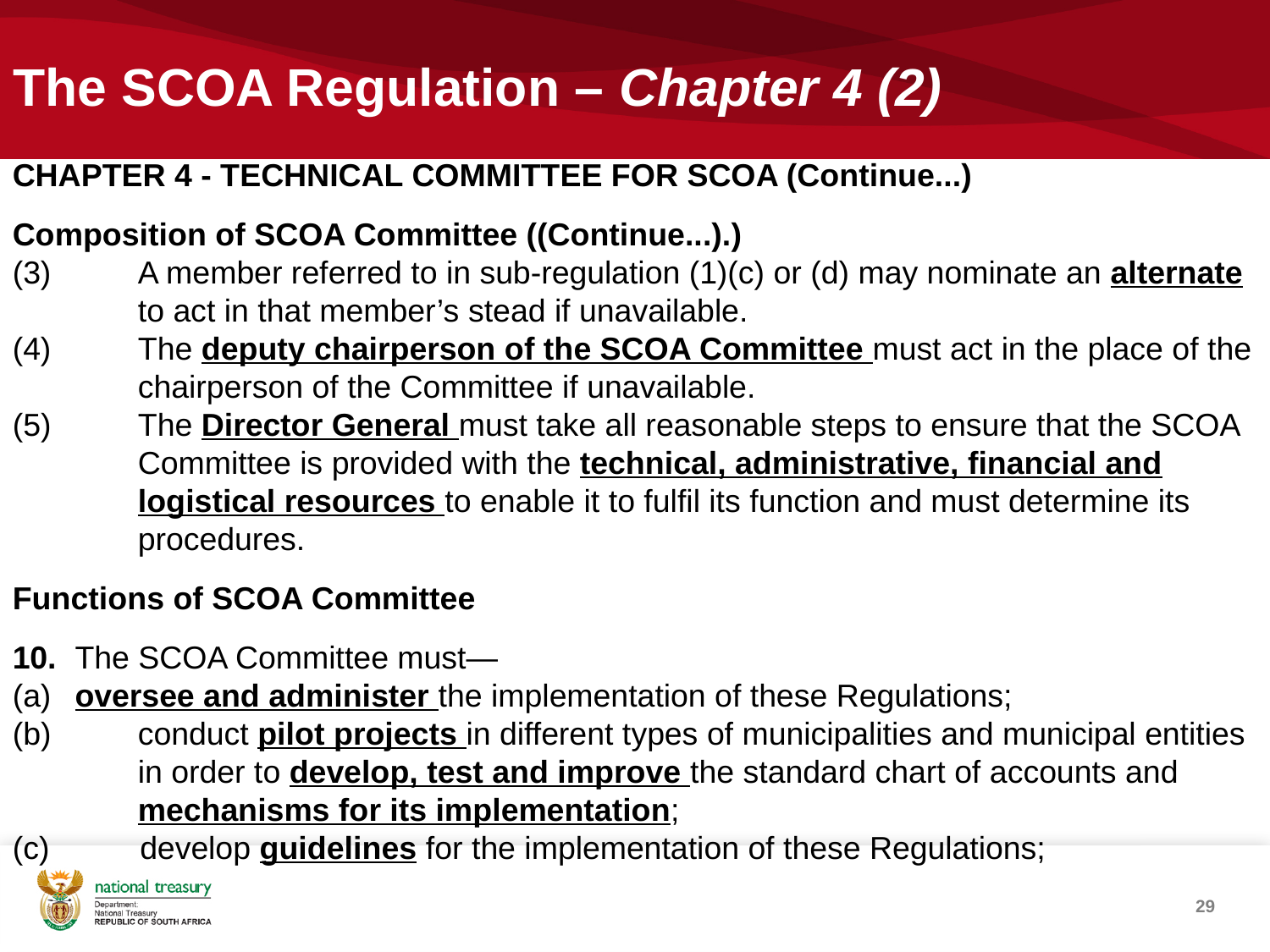

# The SCOA Regulation – Chapter 4 (2)

CHAPTER 4 - TECHNICAL COMMITTEE FOR SCOA (Continue...)
Composition of SCOA Committee ((Continue...).)
(3)	A member referred to in sub-regulation (1)(c) or (d) may nominate an alternate to act in that member’s stead if unavailable.
(4)	The deputy chairperson of the SCOA Committee must act in the place of the chairperson of the Committee if unavailable.
The Director General must take all reasonable steps to ensure that the SCOA Committee is provided with the technical, administrative, financial and logistical resources to enable it to fulfil its function and must determine its procedures.
Functions of SCOA Committee
10.	The SCOA Committee must—
(a)	oversee and administer the implementation of these Regulations;
conduct pilot projects in different types of municipalities and municipal entities in order to develop, test and improve the standard chart of accounts and mechanisms for its implementation;
(c)	         develop guidelines for the implementation of these Regulations;

29